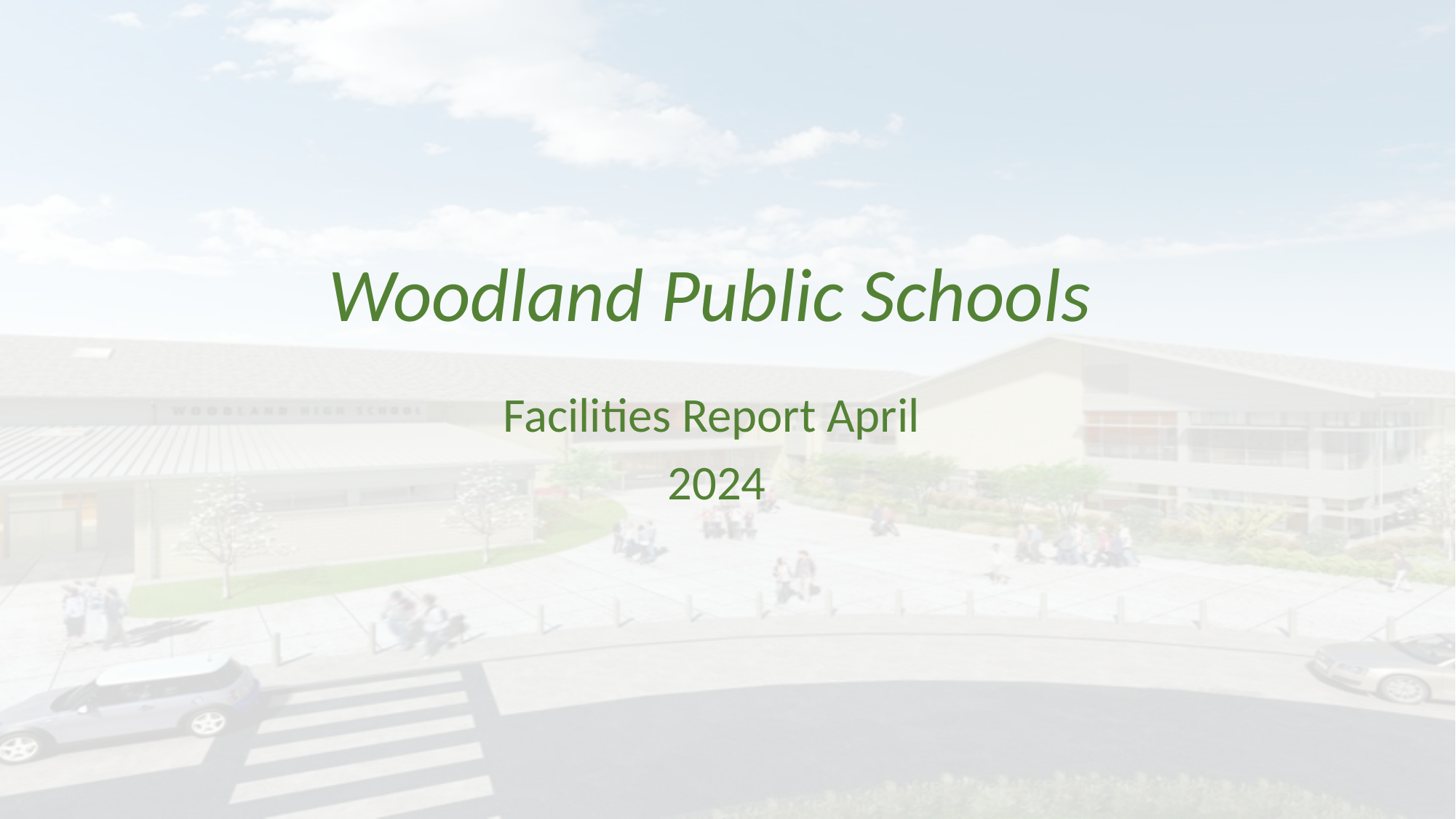

# Woodland Public Schools
Facilities Report April
 2024